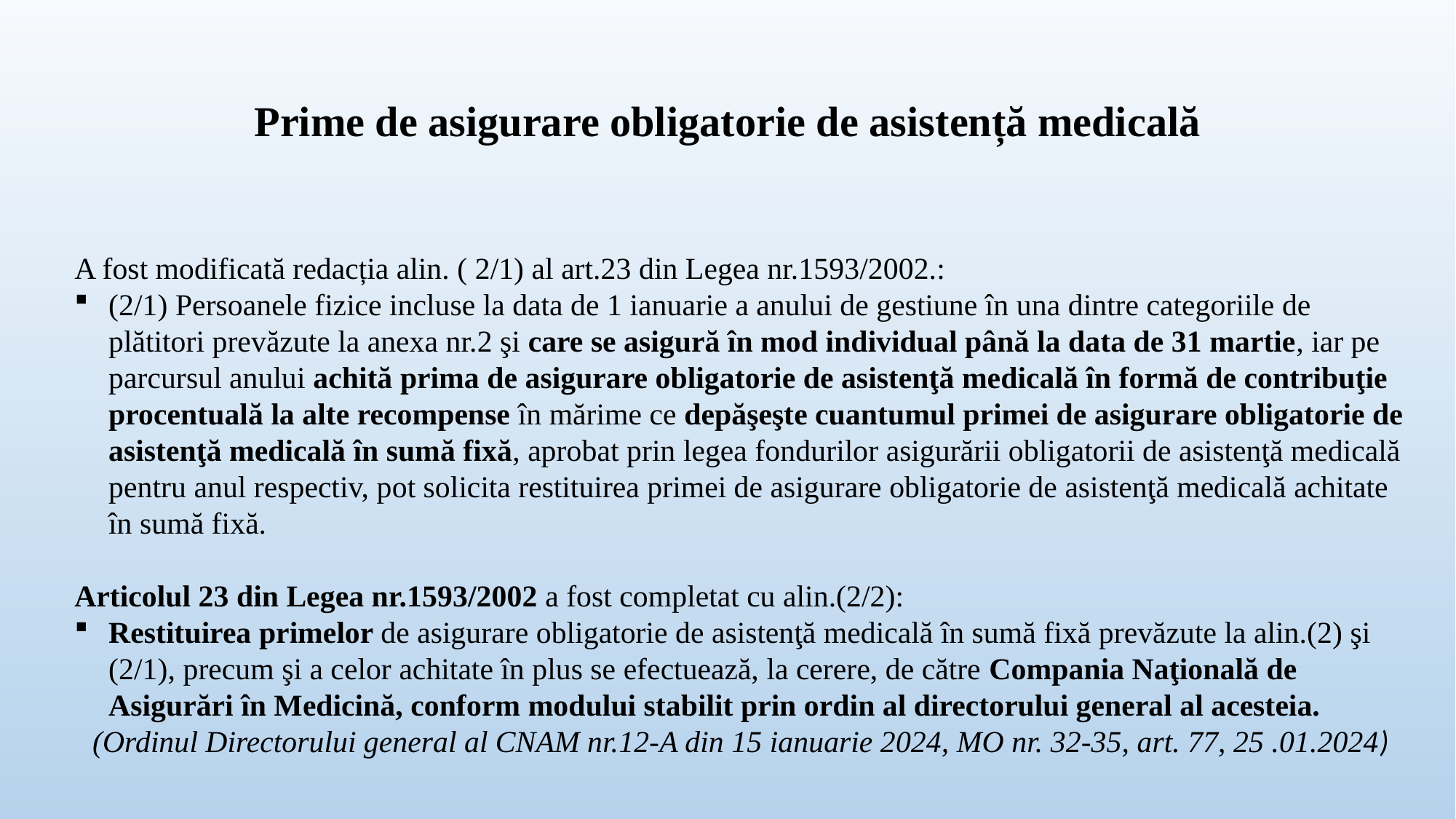

# Prime de asigurare obligatorie de asistență medicală

A fost modificată redacția alin. ( 2/1) al art.23 din Legea nr.1593/2002.:
(2/1) Persoanele fizice incluse la data de 1 ianuarie a anului de gestiune în una dintre categoriile de plătitori prevăzute la anexa nr.2 şi care se asigură în mod individual până la data de 31 martie, iar pe parcursul anului achită prima de asigurare obligatorie de asistenţă medicală în formă de contribuţie procentuală la alte recompense în mărime ce depăşeşte cuantumul primei de asigurare obligatorie de asistenţă medicală în sumă fixă, aprobat prin legea fondurilor asigurării obligatorii de asistenţă medicală pentru anul respectiv, pot solicita restituirea primei de asigurare obligatorie de asistenţă medicală achitate în sumă fixă.

Articolul 23 din Legea nr.1593/2002 a fost completat cu alin.(2/2):
Restituirea primelor de asigurare obligatorie de asistenţă medicală în sumă fixă prevăzute la alin.(2) şi (2/1), precum şi a celor achitate în plus se efectuează, la cerere, de către Compania Naţională de Asigurări în Medicină, conform modului stabilit prin ordin al directorului general al acesteia.
(Ordinul Directorului general al CNAM nr.12-A din 15 ianuarie 2024, MO nr. 32-35, art. 77, 25 .01.2024)